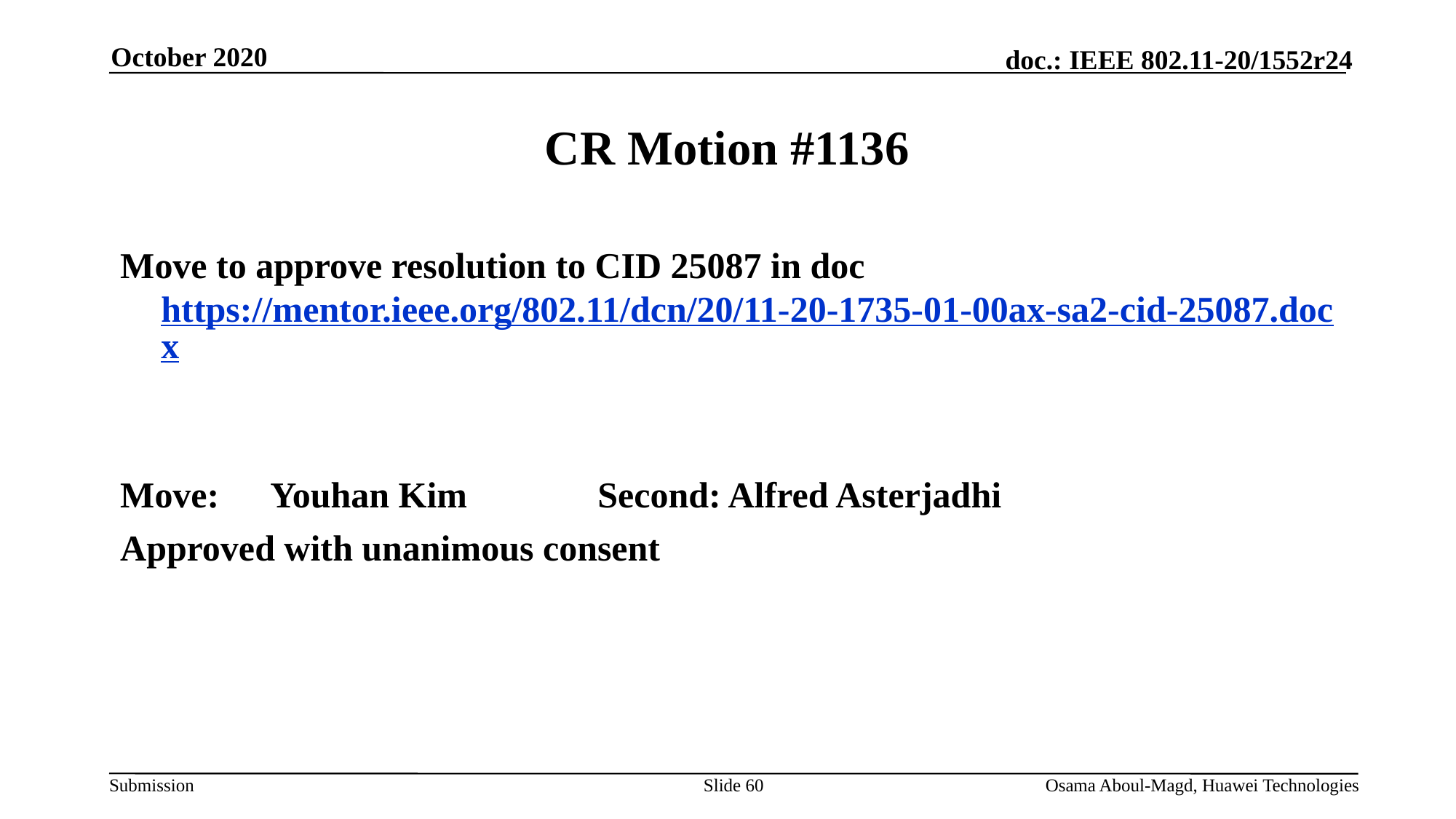

October 2020
# CR Motion #1136
Move to approve resolution to CID 25087 in doc https://mentor.ieee.org/802.11/dcn/20/11-20-1735-01-00ax-sa2-cid-25087.docx

Move:	Youhan Kim		Second: Alfred Asterjadhi
Approved with unanimous consent
Slide 60
Osama Aboul-Magd, Huawei Technologies